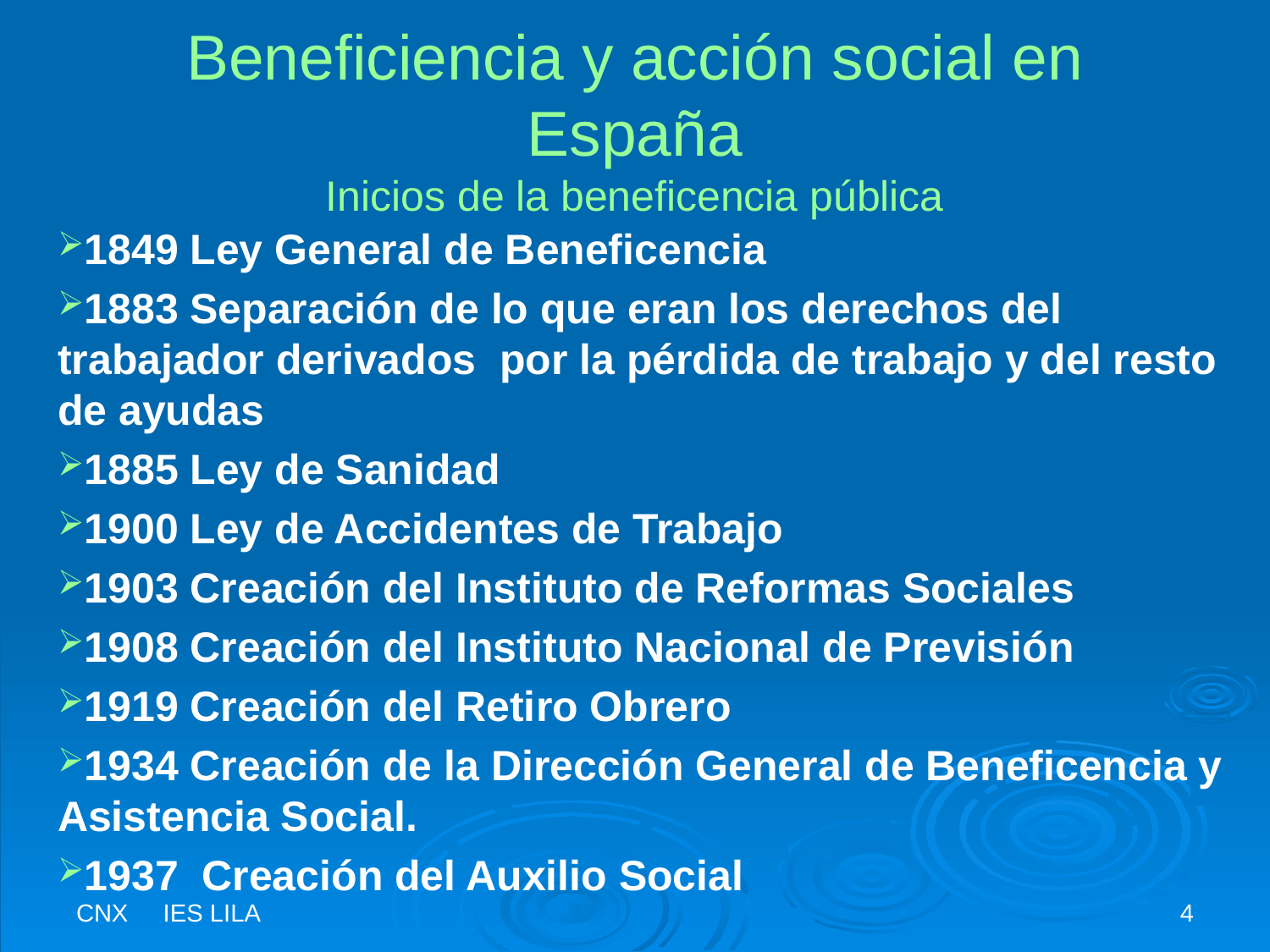

# Beneficiencia y acción social en España Inicios de la beneficencia pública
1849 Ley General de Beneficencia
1883 Separación de lo que eran los derechos del trabajador derivados  por la pérdida de trabajo y del resto de ayudas
1885 Ley de Sanidad
1900 Ley de Accidentes de Trabajo
1903 Creación del Instituto de Reformas Sociales
1908 Creación del Instituto Nacional de Previsión
1919 Creación del Retiro Obrero
1934 Creación de la Dirección General de Beneficencia y Asistencia Social.
1937  Creación del Auxilio Social

CNX     IES LILA
4